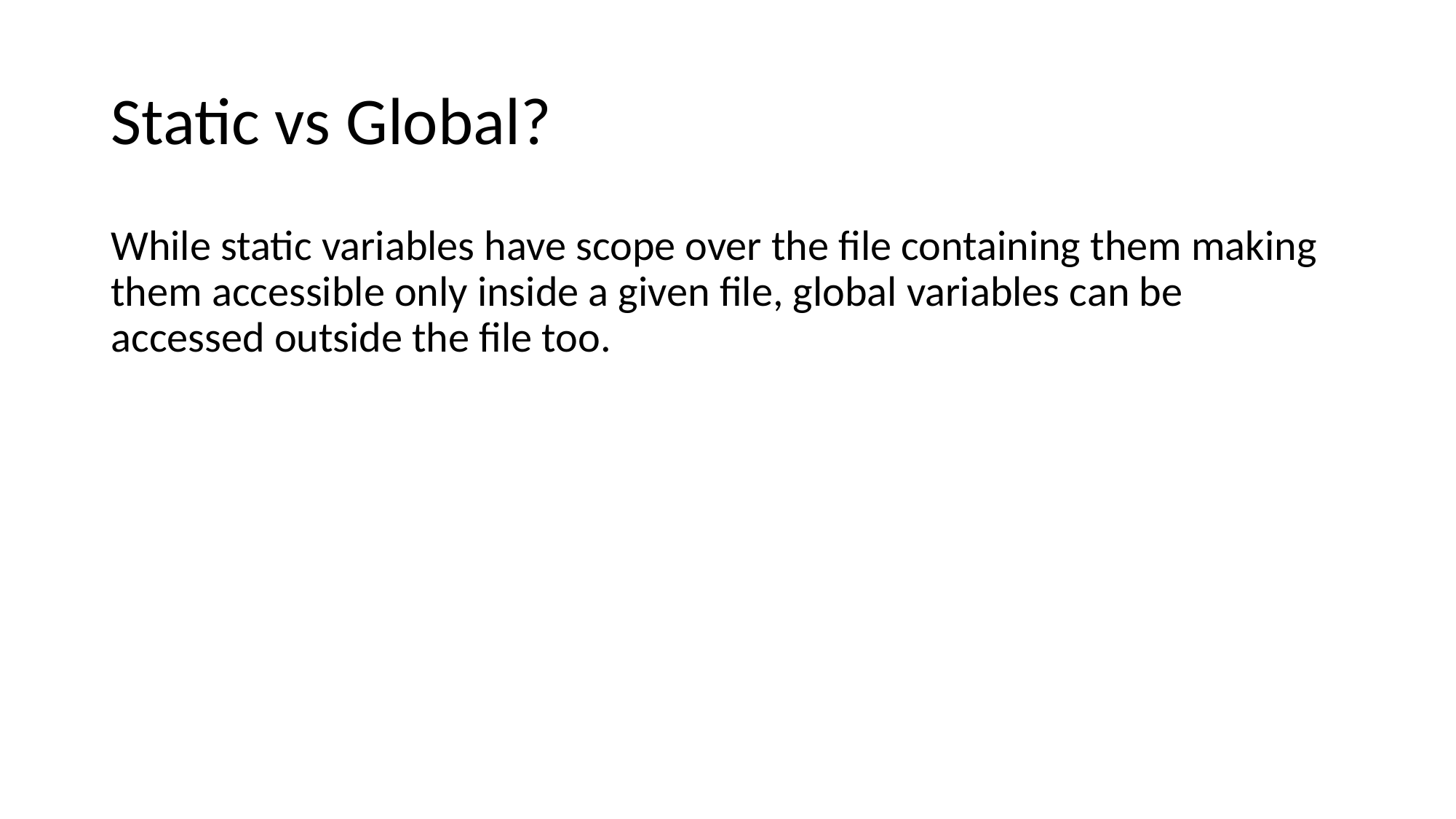

# Static vs Global?
While static variables have scope over the file containing them making them accessible only inside a given file, global variables can be accessed outside the file too.